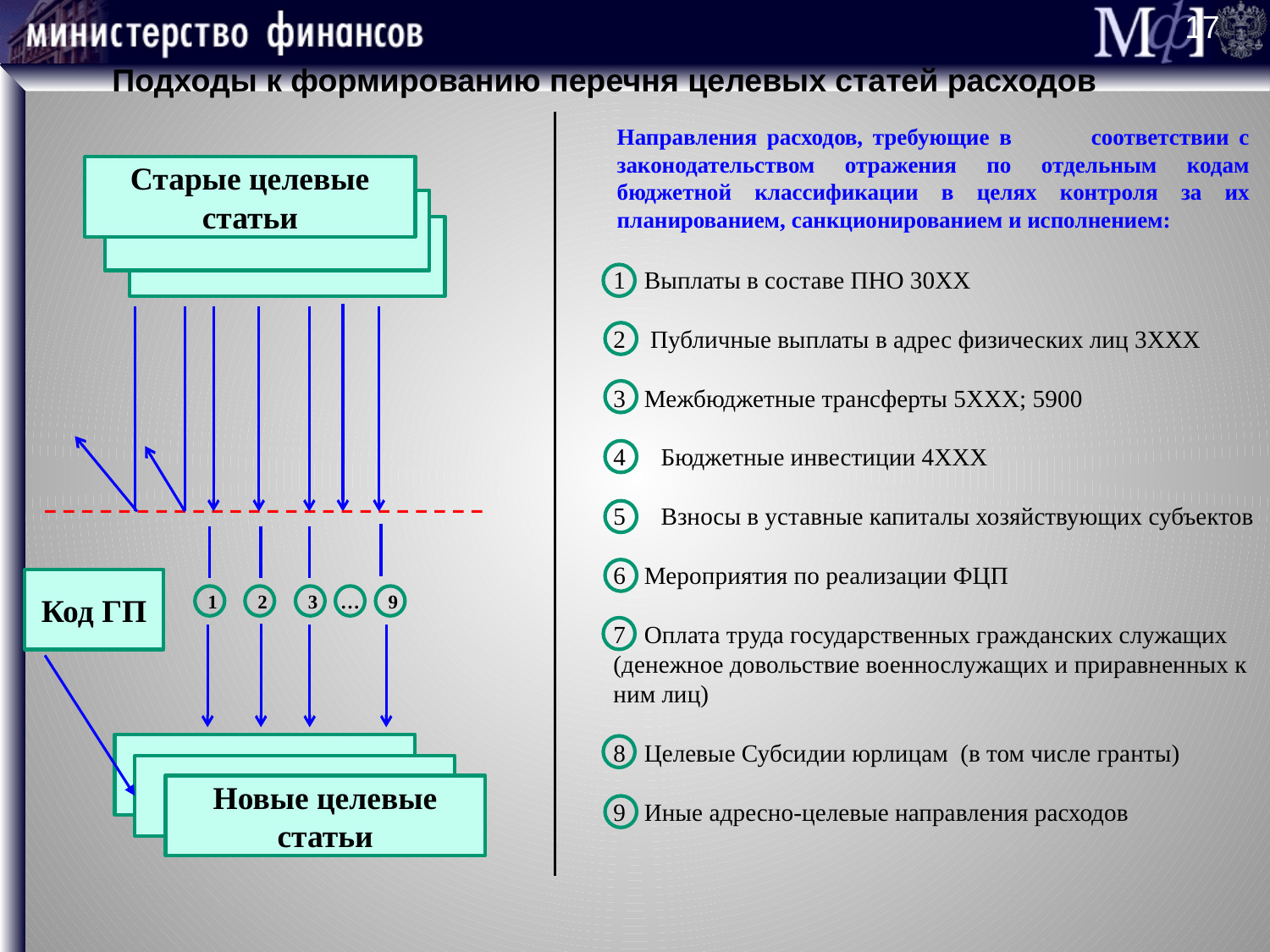

17
Подходы к формированию перечня целевых статей расходов
Направления расходов, требующие в        соответствии с законодательством отражения по отдельным кодам бюджетной классификации в целях контроля за их планированием, санкционированием и исполнением:

Старые целевые статьи

1   Выплаты в составе ПНО 30ХХ

2    Публичные выплаты в адрес физических лиц 3ХХХ

3   Межбюджетные трансферты 5ХХХ; 5900

Бюджетные инвестиции 4ХХХ

Взносы в уставные капиталы хозяйствующих субъектов

6   Мероприятия по реализации ФЦП

7   Оплата труда государственных гражданских служащих (денежное довольствие военнослужащих и приравненных к ним лиц)

8   Целевые Субсидии юрлицам  (в том числе гранты)

9   Иные адресно-целевые направления расходов

Код ГП
1
2
3
…
9

Новые целевые статьи